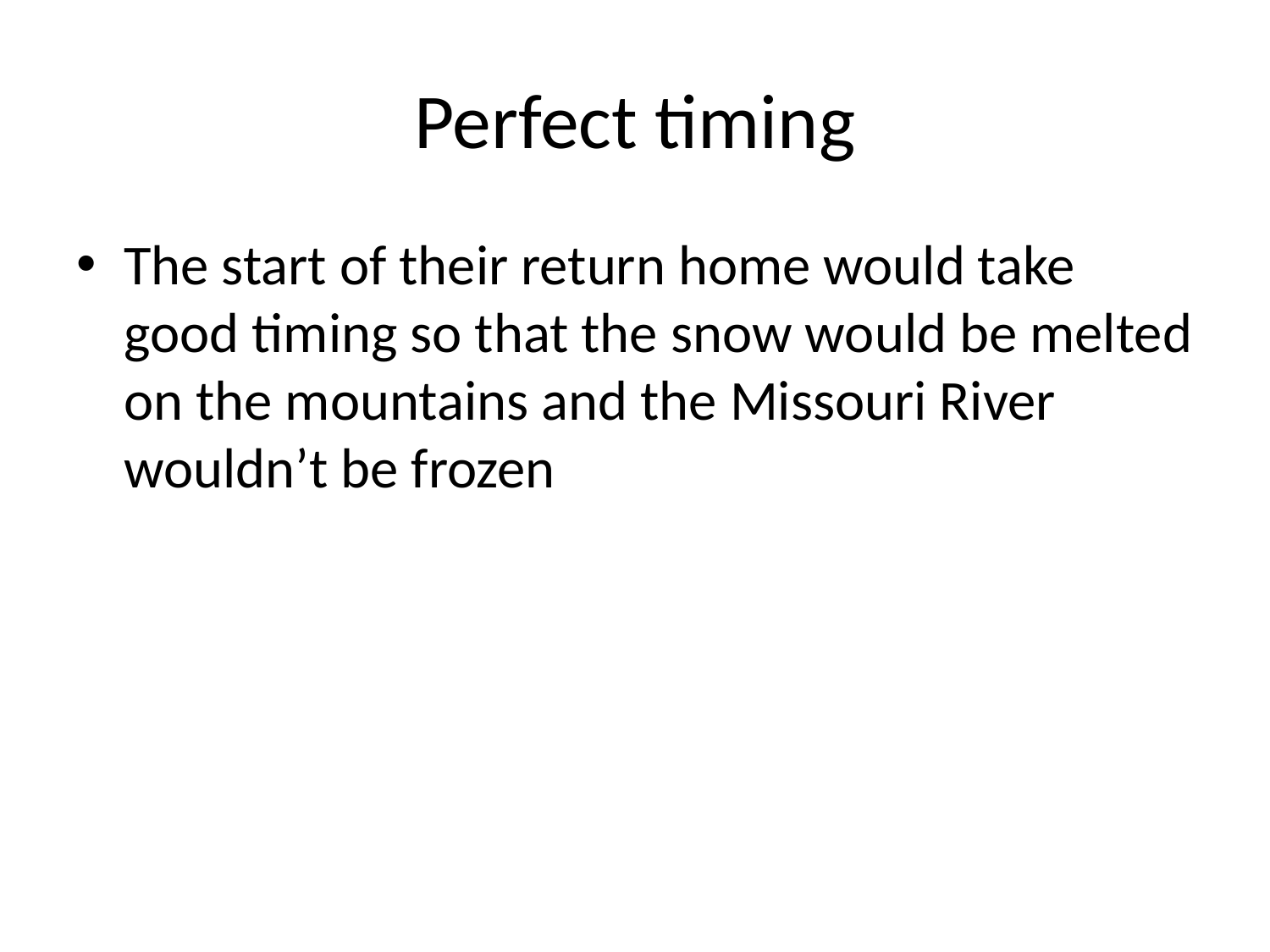

# Perfect timing
The start of their return home would take good timing so that the snow would be melted on the mountains and the Missouri River wouldn’t be frozen